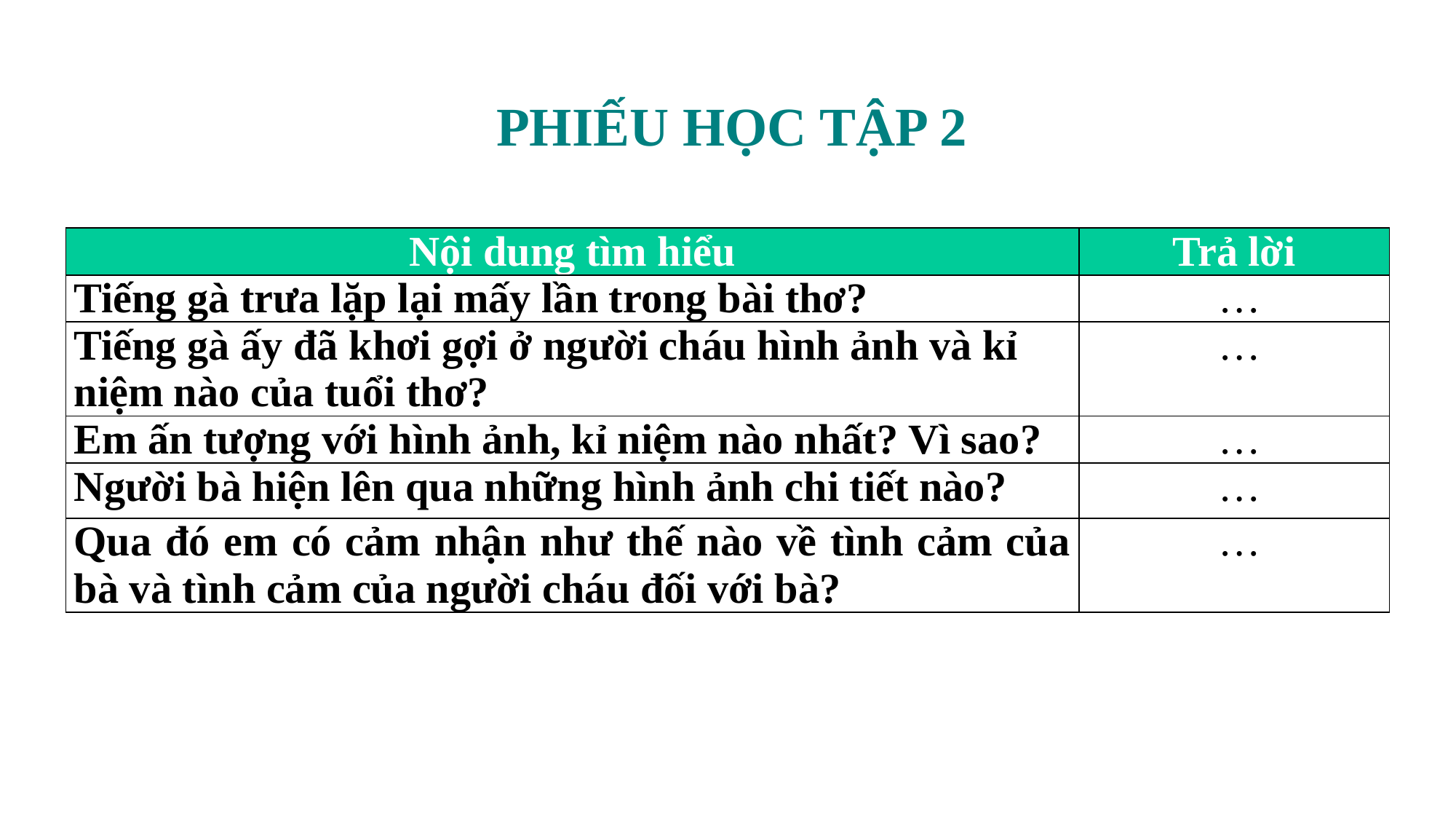

PHIẾU HỌC TẬP 2
| Nội dung tìm hiểu | Trả lời |
| --- | --- |
| Tiếng gà trưa lặp lại mấy lần trong bài thơ? | … |
| Tiếng gà ấy đã khơi gợi ở người cháu hình ảnh và kỉ niệm nào của tuổi thơ? | … |
| Em ấn tượng với hình ảnh, kỉ niệm nào nhất? Vì sao? | … |
| Người bà hiện lên qua những hình ảnh chi tiết nào? | … |
| Qua đó em có cảm nhận như thế nào về tình cảm của bà và tình cảm của người cháu đối với bà? | … |